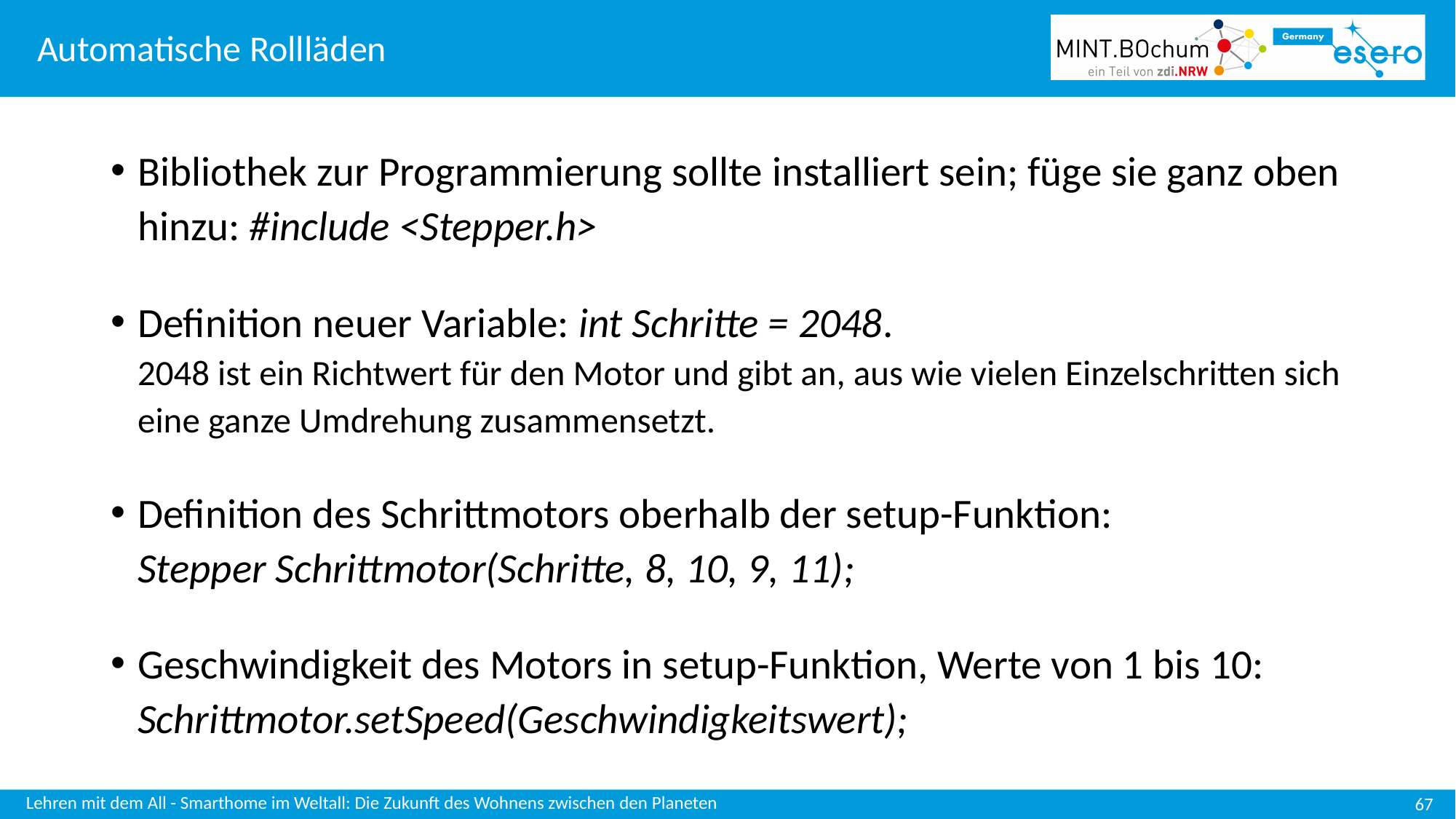

# Automatische Rollläden
Bibliothek zur Programmierung sollte installiert sein; füge sie ganz oben hinzu: #include <Stepper.h>
Definition neuer Variable: int Schritte = 2048.
2048 ist ein Richtwert für den Motor und gibt an, aus wie vielen Einzelschritten sich eine ganze Umdrehung zusammensetzt.
Definition des Schrittmotors oberhalb der setup-Funktion:
Stepper Schrittmotor(Schritte, 8, 10, 9, 11);
Geschwindigkeit des Motors in setup-Funktion, Werte von 1 bis 10:
Schrittmotor.setSpeed(Geschwindigkeitswert);